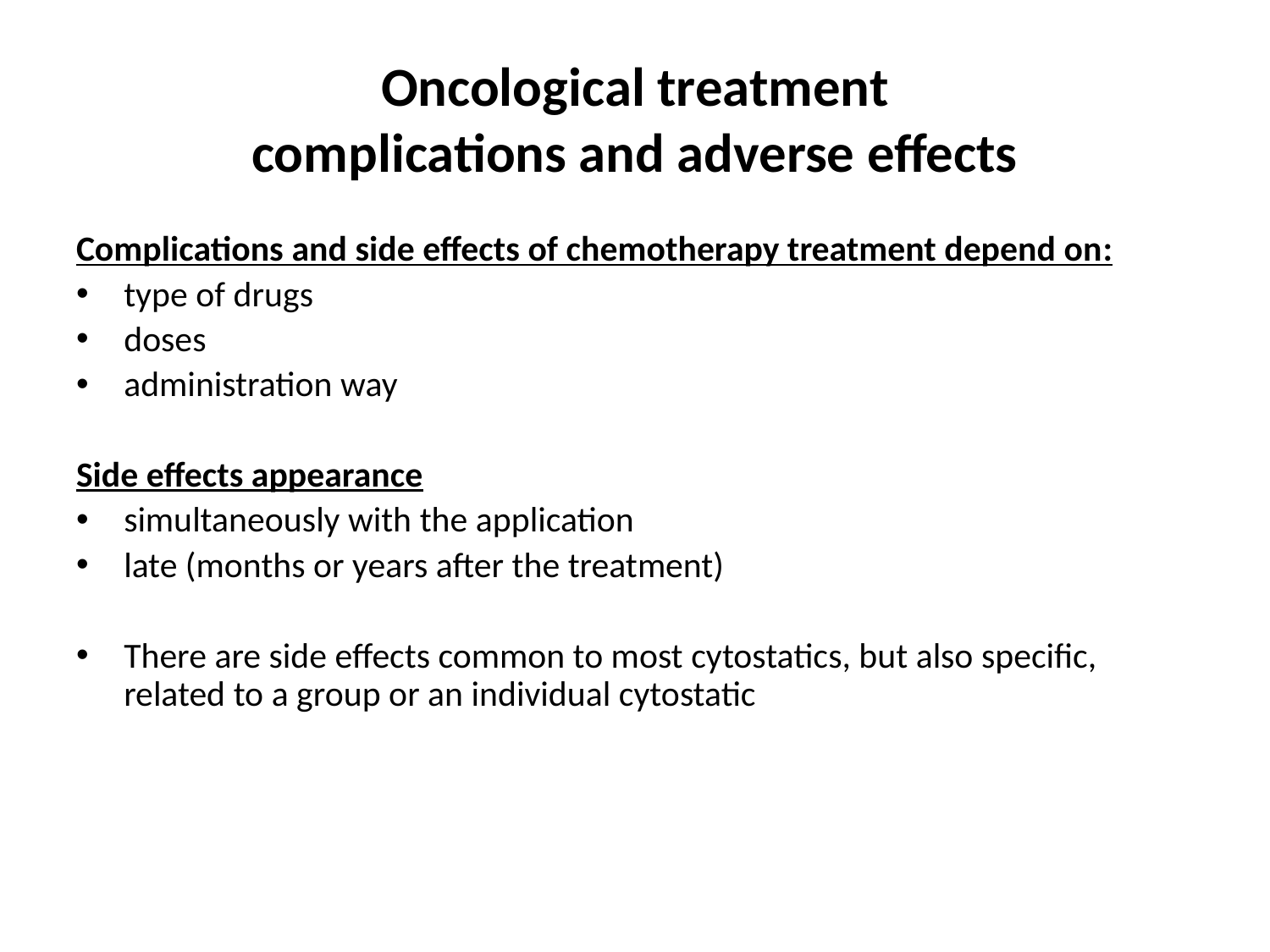

# Oncological treatment complications and adverse effects
Complications and side effects of chemotherapy treatment depend on:
type of drugs
doses
administration way

Side effects appearance
simultaneously with the application
late (months or years after the treatment)

There are side effects common to most cytostatics, but also specific, related to a group or an individual cytostatic